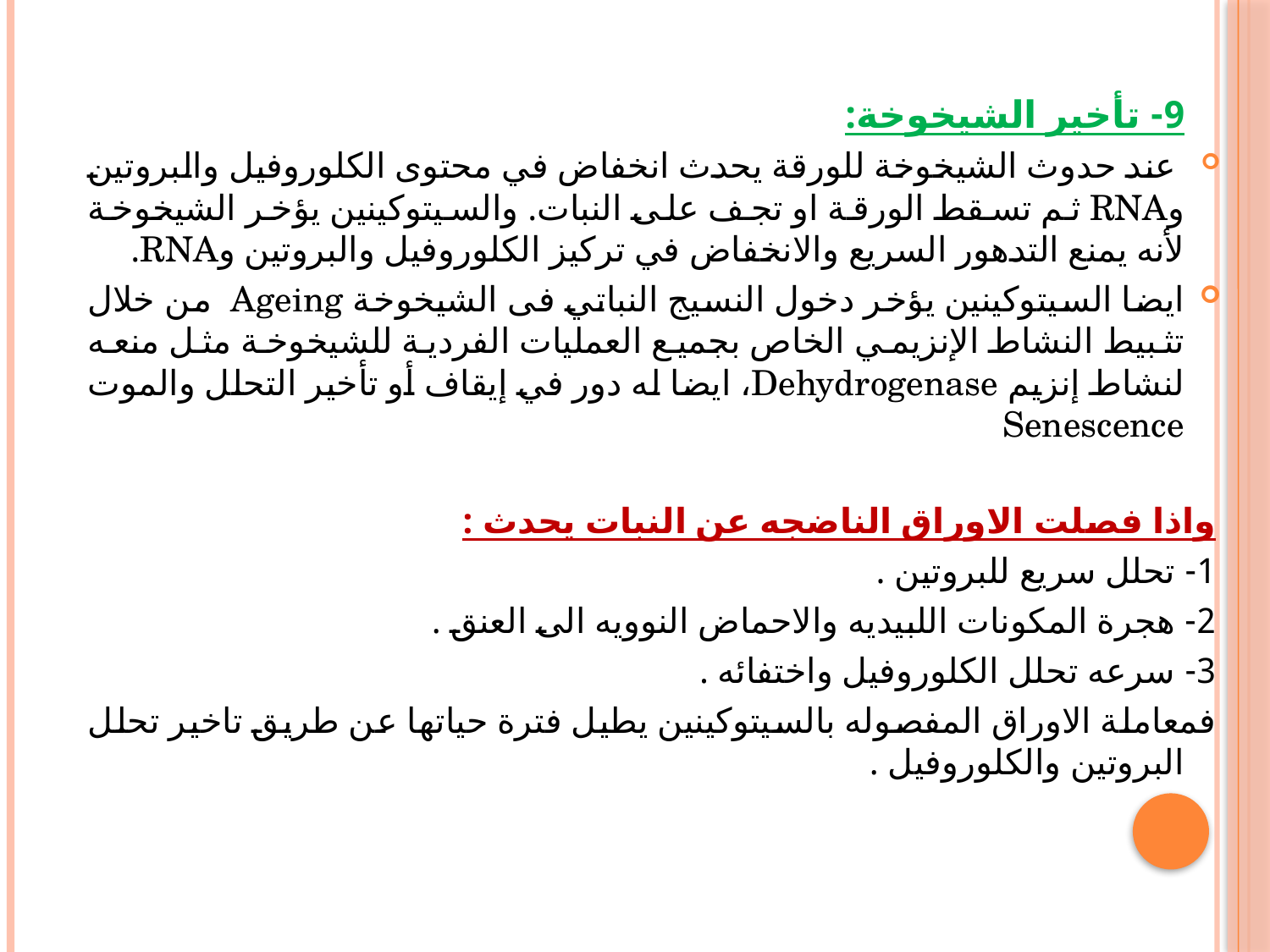

9- تأخير الشيخوخة:
 عند حدوث الشيخوخة للورقة يحدث انخفاض في محتوى الكلوروفيل والبروتين وRNA ثم تسقط الورقة او تجف على النبات. والسيتوكينين يؤخر الشيخوخة لأنه يمنع التدهور السريع والانخفاض في تركيز الكلوروفيل والبروتين وRNA.
ايضا السيتوكينين يؤخر دخول النسيج النباتي فى الشيخوخة Ageing  من خلال تثبيط النشاط الإنزيمي الخاص بجميع العمليات الفردية للشيخوخة مثل منعه لنشاط إنزيم Dehydrogenase، ايضا له دور في إيقاف أو تأخير التحلل والموت Senescence

واذا فصلت الاوراق الناضجه عن النبات يحدث :
1- تحلل سريع للبروتين .
2- هجرة المكونات اللبيديه والاحماض النوويه الى العنق .
3- سرعه تحلل الكلوروفيل واختفائه .
فمعاملة الاوراق المفصوله بالسيتوكينين يطيل فترة حياتها عن طريق تاخير تحلل البروتين والكلوروفيل .